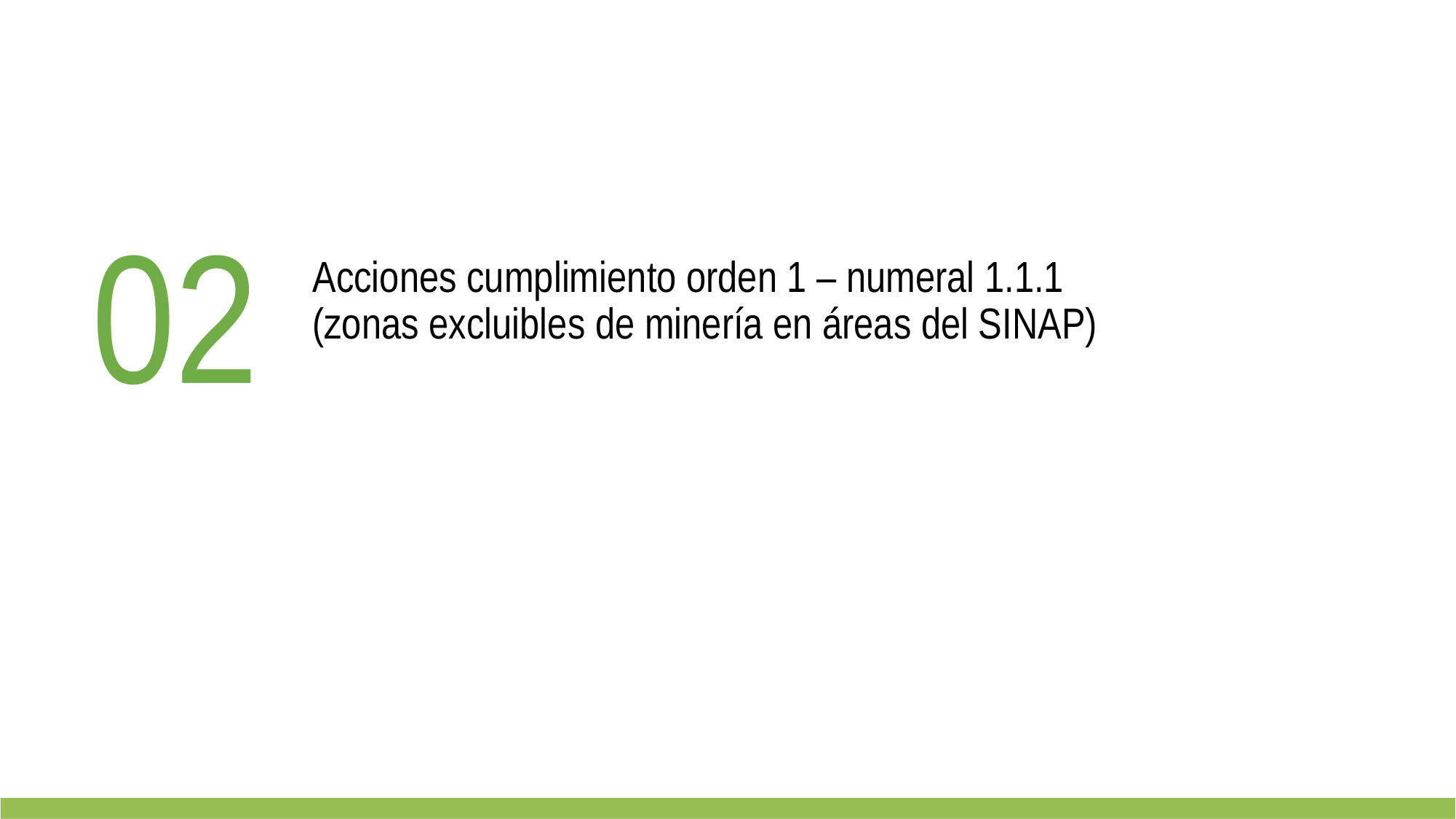

02
# Acciones cumplimiento orden 1 – numeral 1.1.1 (zonas excluibles de minería en áreas del SINAP)